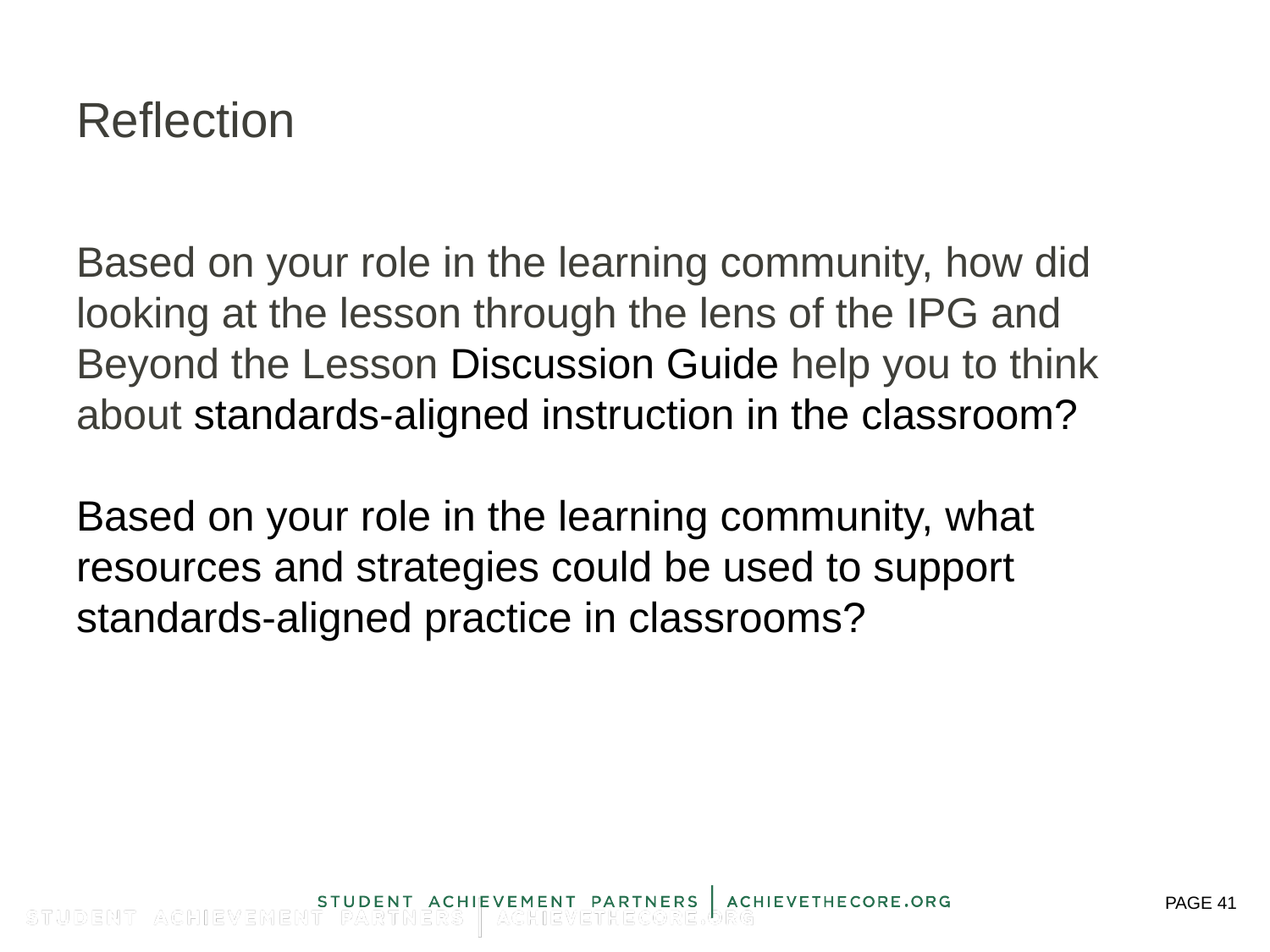

# Reflection
Based on your role in the learning community, how did looking at the lesson through the lens of the IPG and Beyond the Lesson Discussion Guide help you to think about standards-aligned instruction in the classroom?

Based on your role in the learning community, what resources and strategies could be used to support standards-aligned practice in classrooms?